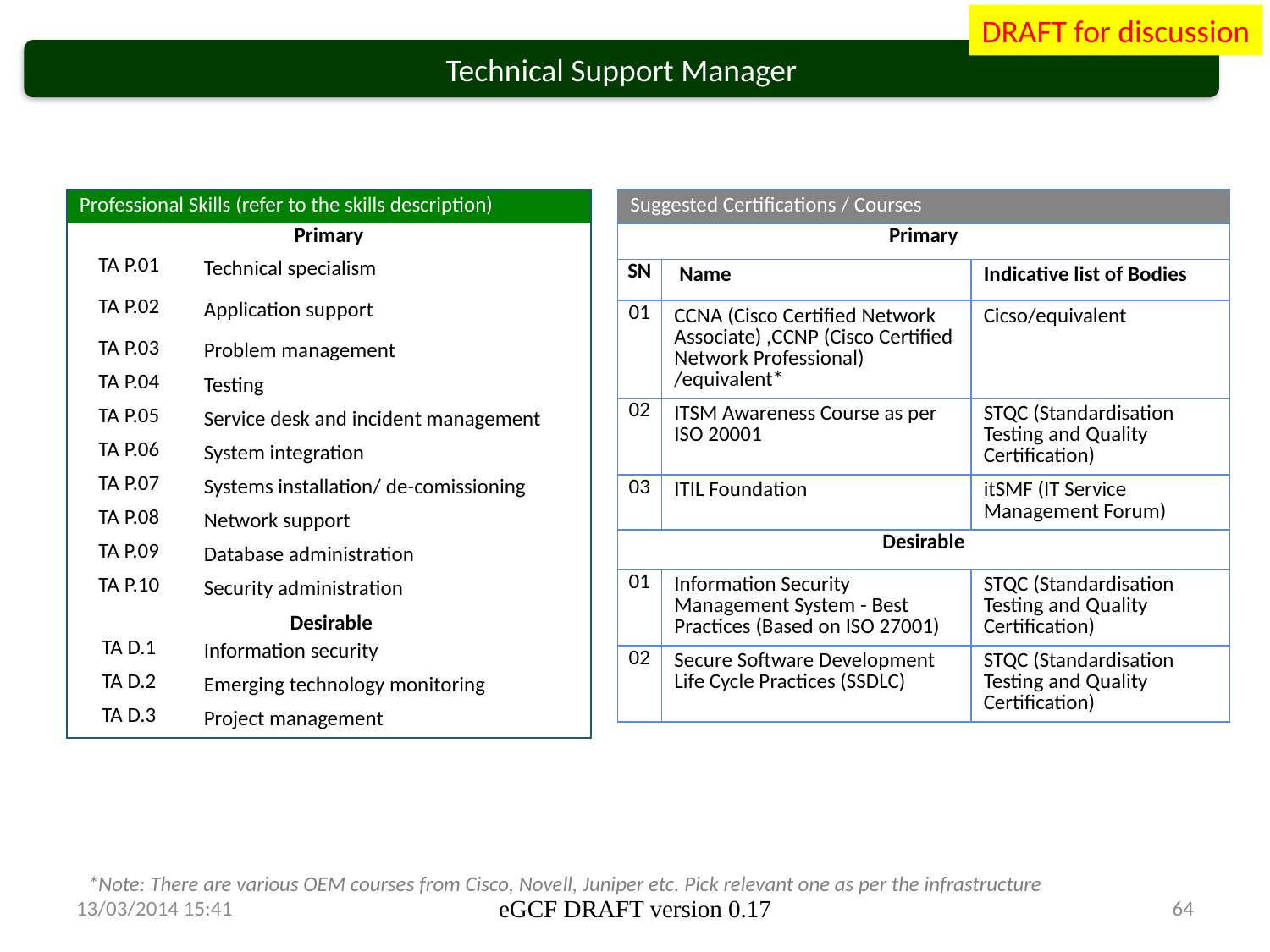

DRAFT for discussion
Technical Support Manager
| Professional Skills (refer to the skills description) |  |
| --- | --- |
| Primary |  |
| TA P.01 | Technical specialism |
| TA P.02 | Application support |
| TA P.03 | Problem management |
| TA P.04 | Testing |
| TA P.05 | Service desk and incident management |
| TA P.06 | System integration |
| TA P.07 | Systems installation/ de-comissioning |
| TA P.08 | Network support |
| TA P.09 | Database administration |
| TA P.10 | Security administration |
| Desirable |  |
| TA D.1 | Information security |
| TA D.2 | Emerging technology monitoring |
| TA D.3 | Project management |
| Suggested Certifications / Courses |  |  |
| --- | --- | --- |
| Primary |  |  |
| SN | Name | Indicative list of Bodies |
| 01 | CCNA (Cisco Certified Network Associate) ,CCNP (Cisco Certified Network Professional) /equivalent\* | Cicso/equivalent |
| 02 | ITSM Awareness Course as per ISO 20001 | STQC (Standardisation Testing and Quality Certification) |
| 03 | ITIL Foundation | itSMF (IT Service Management Forum) |
| Desirable |  |  |
| 01 | Information Security Management System - Best Practices (Based on ISO 27001) | STQC (Standardisation Testing and Quality Certification) |
| 02 | Secure Software Development Life Cycle Practices (SSDLC) | STQC (Standardisation Testing and Quality Certification) |
*Note: There are various OEM courses from Cisco, Novell, Juniper etc. Pick relevant one as per the infrastructure
13/03/2014 15:41
eGCF DRAFT version 0.17
64